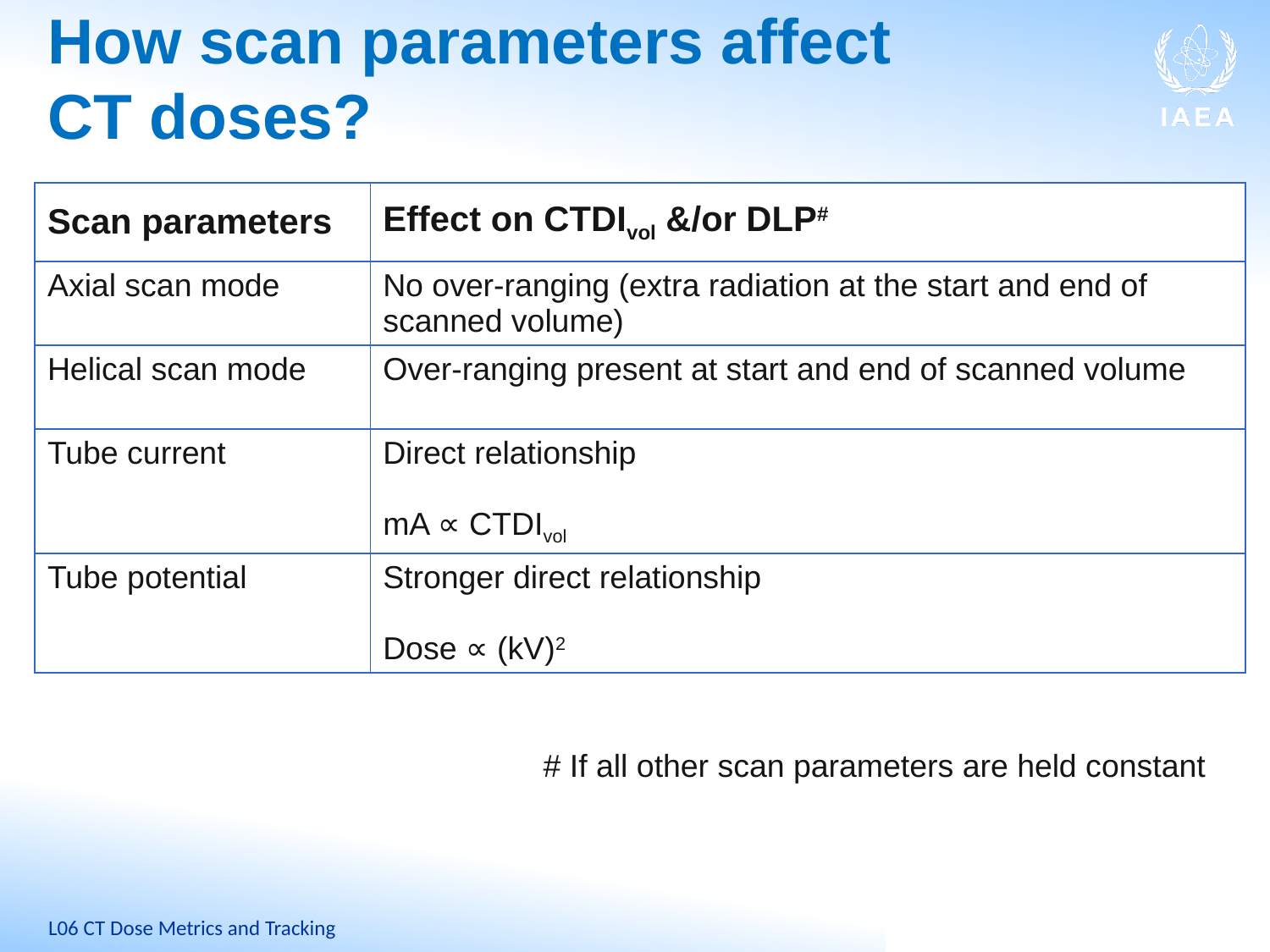

# How scan parameters affect CT doses?
| Scan parameters | Effect on CTDIvol &/or DLP# |
| --- | --- |
| Axial scan mode | No over-ranging (extra radiation at the start and end of scanned volume) |
| Helical scan mode | Over-ranging present at start and end of scanned volume |
| Tube current | Direct relationship mA ∝ CTDIvol |
| Tube potential | Stronger direct relationship Dose ∝ (kV)2 |
# If all other scan parameters are held constant